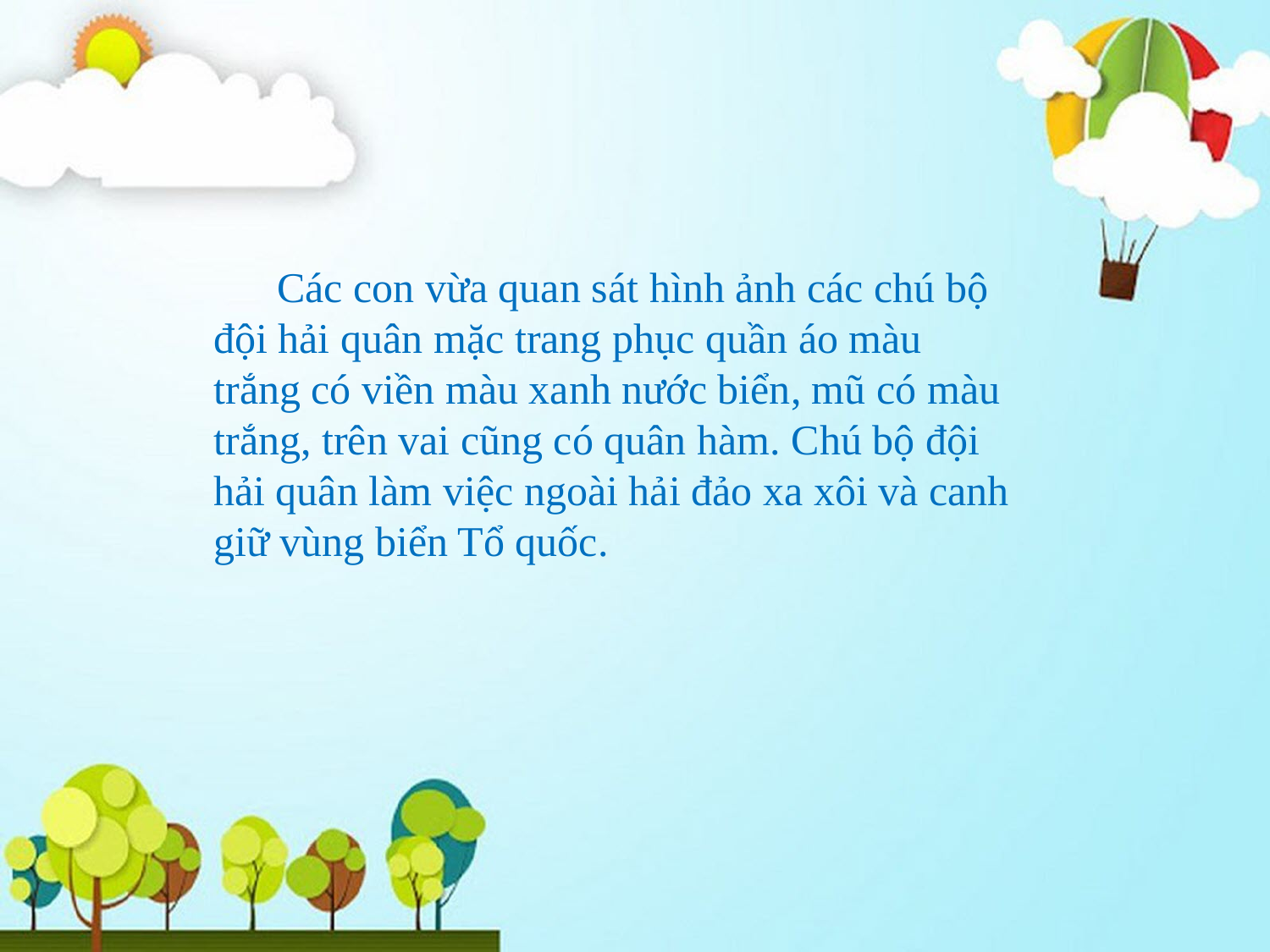

Các con vừa quan sát hình ảnh các chú bộ đội hải quân mặc trang phục quần áo màu trắng có viền màu xanh nước biển, mũ có màu trắng, trên vai cũng có quân hàm. Chú bộ đội hải quân làm việc ngoài hải đảo xa xôi và canh giữ vùng biển Tổ quốc.